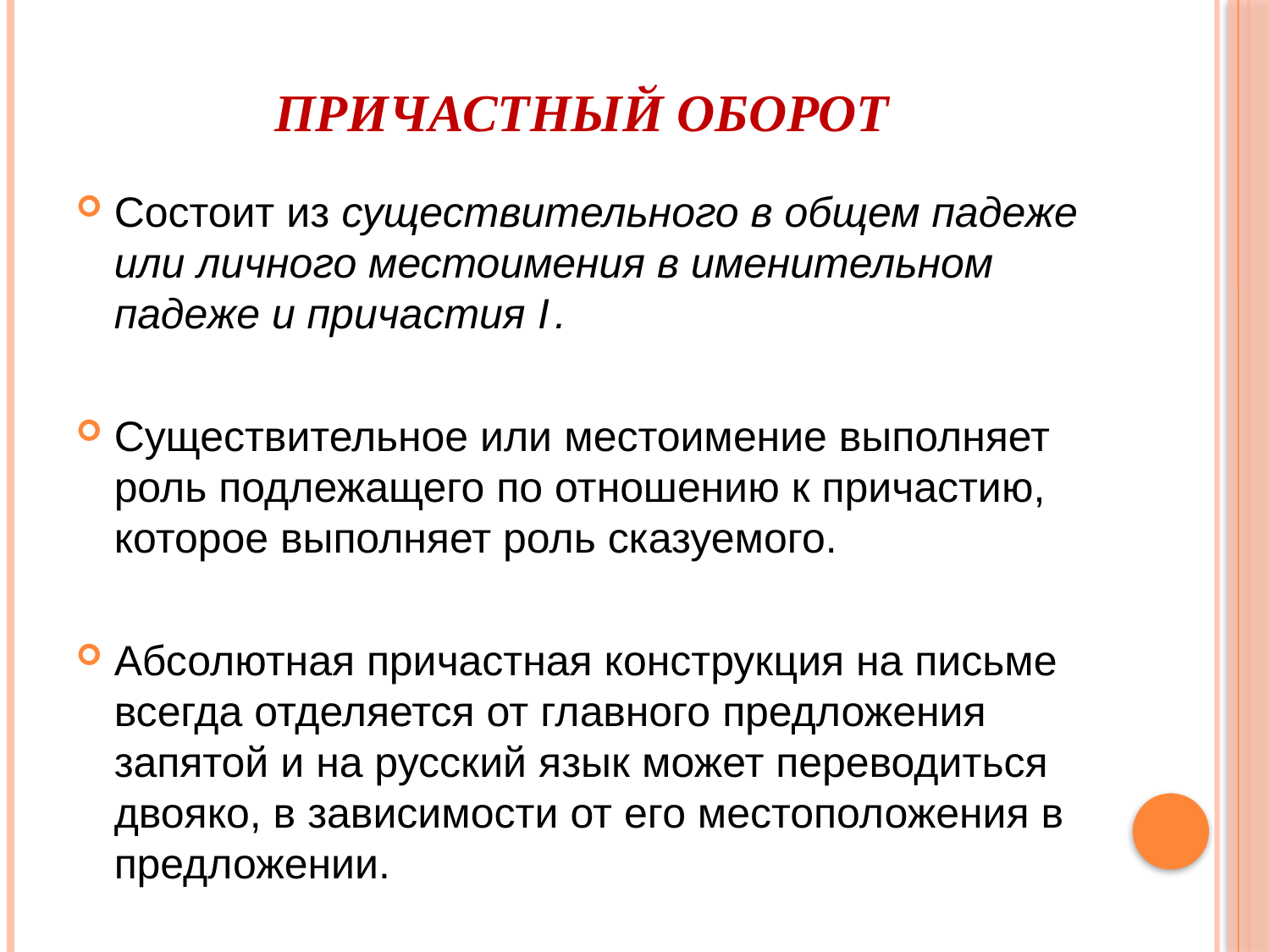

# причастный оборот
Состоит из существительного в общем падеже или личного местоимения в именительном падеже и причастия I.

Существительное или местоимение выполняет роль подлежащего по отношению к причастию, которое выполняет роль сказуемого.

Абсолютная причастная конструкция на письме всегда отделяется от главного предложения запятой и на русский язык может переводиться двояко, в зависимости от его местоположения в предложении.